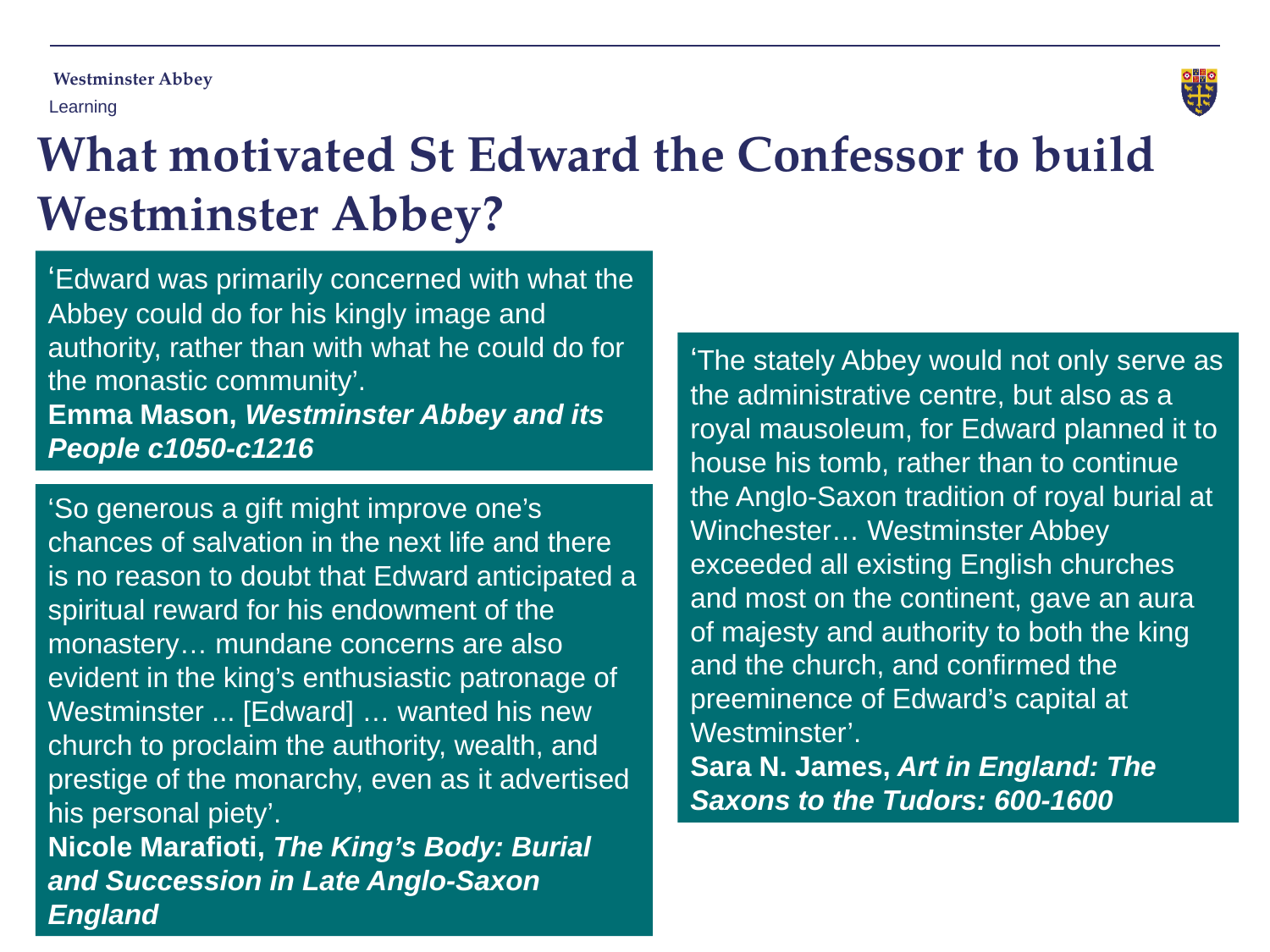

Learning
# What motivated St Edward the Confessor to build Westminster Abbey?
‘Edward was primarily concerned with what the Abbey could do for his kingly image and authority, rather than with what he could do for the monastic community’.
Emma Mason, Westminster Abbey and its People c1050-c1216

‘The stately Abbey would not only serve as the administrative centre, but also as a royal mausoleum, for Edward planned it to house his tomb, rather than to continue the Anglo-Saxon tradition of royal burial at Winchester… Westminster Abbey exceeded all existing English churches and most on the continent, gave an aura of majesty and authority to both the king and the church, and confirmed the preeminence of Edward’s capital at Westminster’.
Sara N. James, Art in England: The Saxons to the Tudors: 600-1600
‘So generous a gift might improve one’s chances of salvation in the next life and there is no reason to doubt that Edward anticipated a spiritual reward for his endowment of the monastery… mundane concerns are also evident in the king’s enthusiastic patronage of Westminster ... [Edward] … wanted his new church to proclaim the authority, wealth, and prestige of the monarchy, even as it advertised his personal piety’.
Nicole Marafioti, The King’s Body: Burial and Succession in Late Anglo-Saxon England